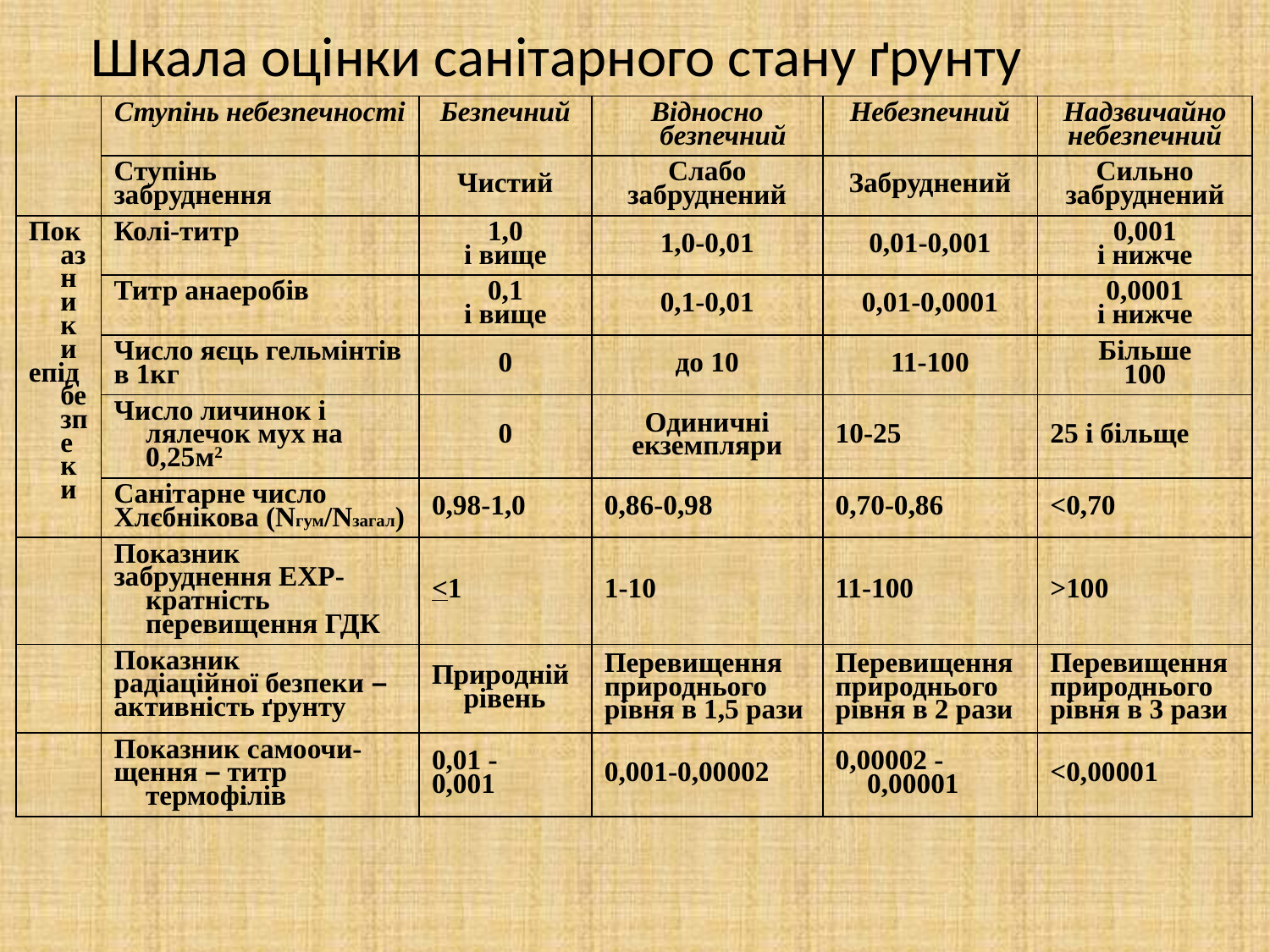

# Шкала оцінки санітарного стану ґрунту
|  | Ступінь небезпечності | Безпечний | Відносно безпечний | Небезпечний | Надзвичайно небезпечний |
| --- | --- | --- | --- | --- | --- |
|  | Ступінь забруднення | Чистий | Слабо забруднений | Забруднений | Сильно забруднений |
| Показники епід безпеки | Колі-титр | 1,0 і вище | 1,0-0,01 | 0,01-0,001 | 0,001 і нижче |
|  | Титр анаеробів | 0,1 і вище | 0,1-0,01 | 0,01-0,0001 | 0,0001 і нижче |
|  | Число яєць гельмінтів в 1кг | 0 | до 10 | 11-100 | Більше 100 |
|  | Число личинок і лялечок мух на 0,25м2 | 0 | Одиничні екземпляри | 10-25 | 25 і більще |
|  | Санітарне число Хлєбнікова (Nгум/Nзагал) | 0,98-1,0 | 0,86-0,98 | 0,70-0,86 | <0,70 |
|  | Показник забруднення ЕХР-кратність перевищення ГДК | <1 | 1-10 | 11-100 | >100 |
|  | Показник радіаційної безпеки – активність ґрунту | Природній рівень | Перевищення природнього рівня в 1,5 рази | Перевищення природнього рівня в 2 рази | Перевищення природнього рівня в 3 рази |
|  | Показник самоочи- щення – титр термофілів | 0,01 - 0,001 | 0,001-0,00002 | 0,00002 -0,00001 | <0,00001 |